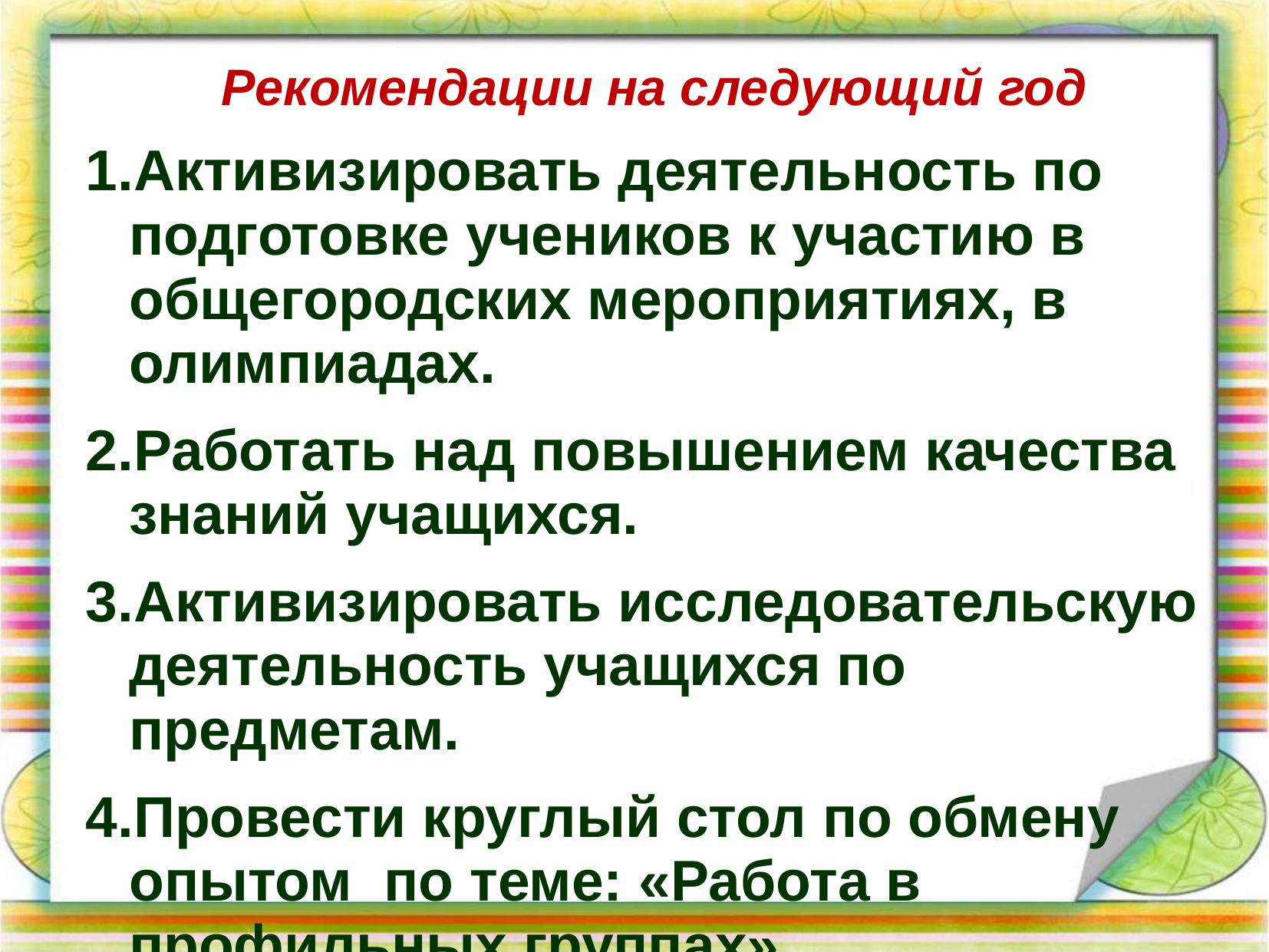

Рекомендации на следующий год
1.Активизировать деятельность по подготовке учеников к участию в общегородских мероприятиях, в олимпиадах.
2.Работать над повышением качества знаний учащихся.
3.Активизировать исследовательскую деятельность учащихся по предметам.
4.Провести круглый стол по обмену опытом  по теме: «Работа в профильных группах».